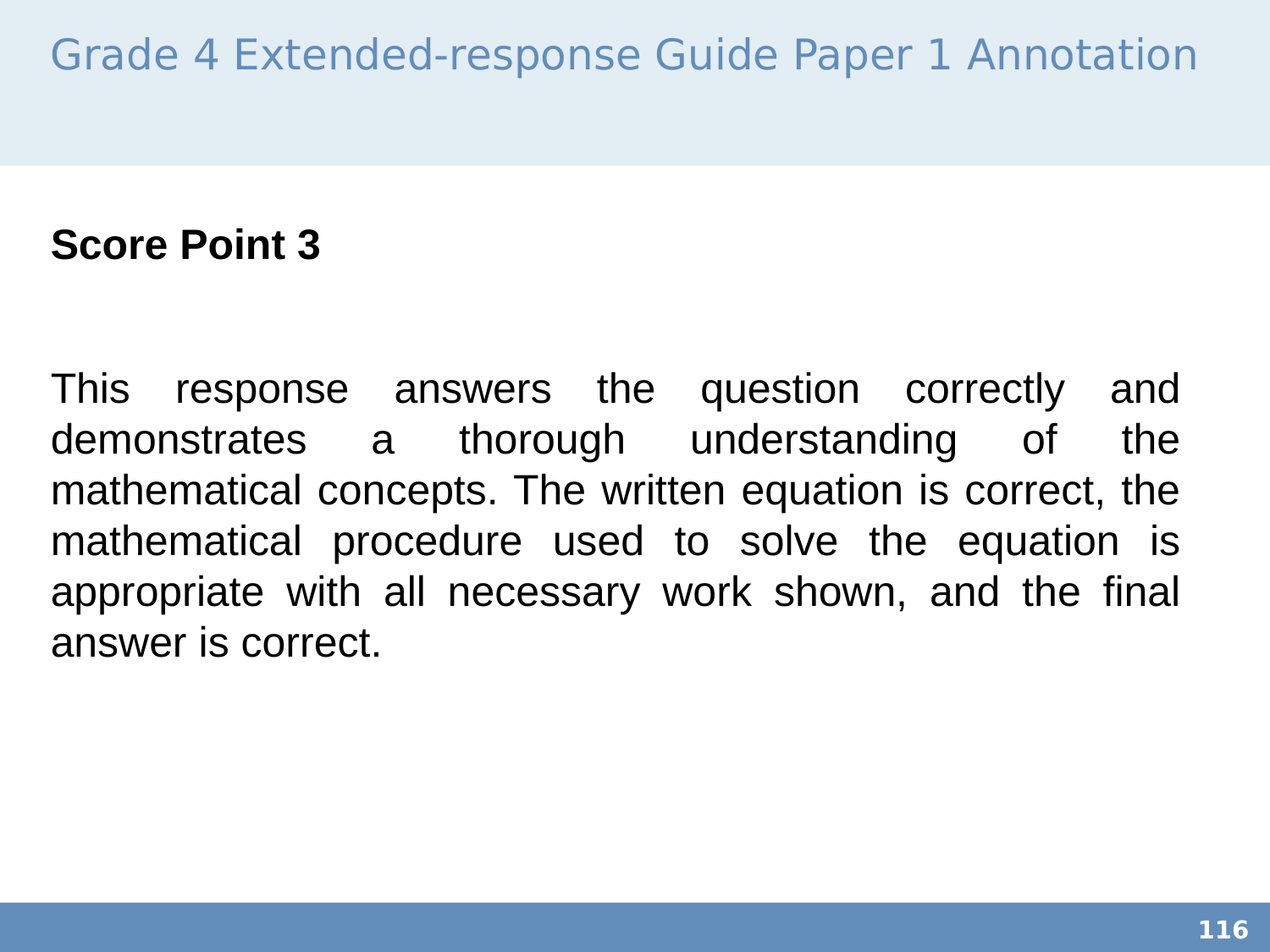

# Grade 4 Extended-response Guide Paper 1 Annotation
Score Point 3

This response answers the question correctly and demonstrates a thorough understanding of the mathematical concepts. The written equation is correct, the mathematical procedure used to solve the equation is appropriate with all necessary work shown, and the final answer is correct.
116